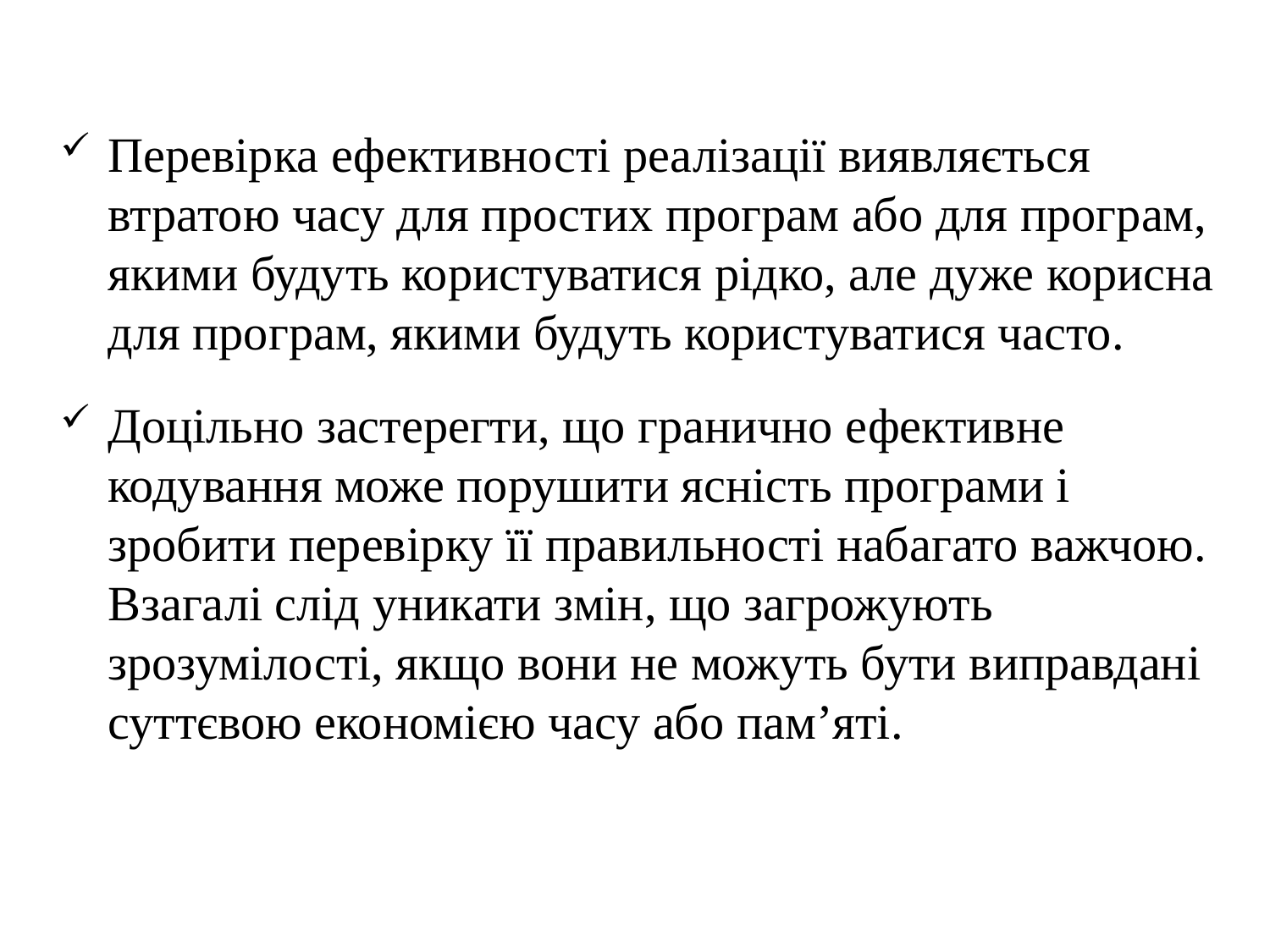

Перевірка ефективності реалізації виявляється втратою часу для простих програм або для програм, якими будуть користуватися рідко, але дуже корисна для програм, якими будуть користуватися часто.

Доцільно застерегти, що гранично ефективне кодування може порушити ясність програми і зробити перевірку її правильності набагато важчою. Взагалі слід уникати змін, що загрожують зрозумілості, якщо вони не можуть бути виправдані суттєвою економією часу або пам’яті.